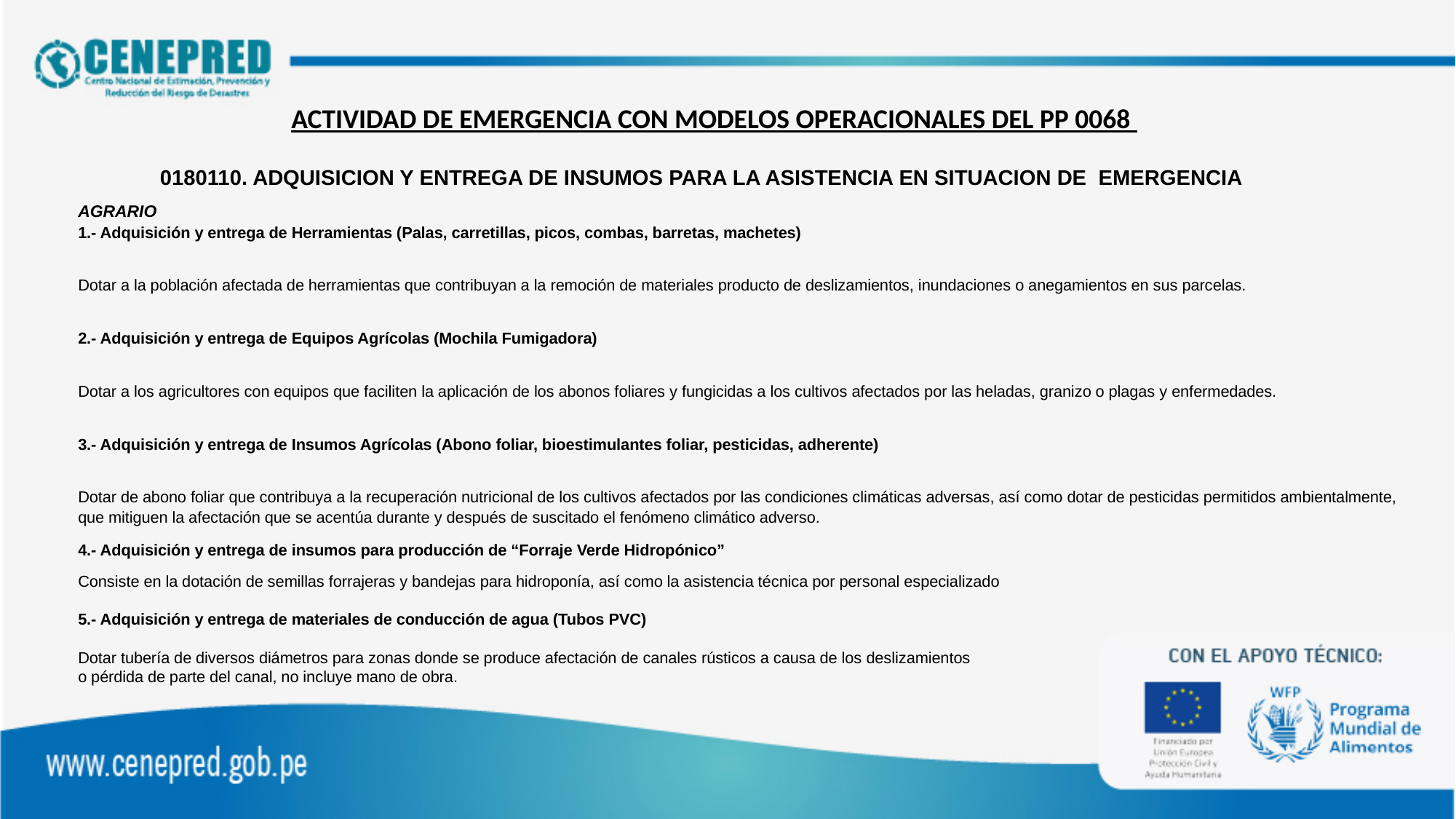

ACTIVIDAD DE EMERGENCIA CON MODELOS OPERACIONALES DEL PP 0068

0180110. ADQUISICION Y ENTREGA DE INSUMOS PARA LA ASISTENCIA EN SITUACION DE  EMERGENCIA
AGRARIO
1.- Adquisición y entrega de Herramientas (Palas, carretillas, picos, combas, barretas, machetes)
Dotar a la población afectada de herramientas que contribuyan a la remoción de materiales producto de deslizamientos, inundaciones o anegamientos en sus parcelas.
2.- Adquisición y entrega de Equipos Agrícolas (Mochila Fumigadora)
Dotar a los agricultores con equipos que faciliten la aplicación de los abonos foliares y fungicidas a los cultivos afectados por las heladas, granizo o plagas y enfermedades.
3.- Adquisición y entrega de Insumos Agrícolas (Abono foliar, bioestimulantes foliar, pesticidas, adherente)
Dotar de abono foliar que contribuya a la recuperación nutricional de los cultivos afectados por las condiciones climáticas adversas, así como dotar de pesticidas permitidos ambientalmente, que mitiguen la afectación que se acentúa durante y después de suscitado el fenómeno climático adverso.
4.- Adquisición y entrega de insumos para producción de “Forraje Verde Hidropónico”
Consiste en la dotación de semillas forrajeras y bandejas para hidroponía, así como la asistencia técnica por personal especializado
5.- Adquisición y entrega de materiales de conducción de agua (Tubos PVC)
Dotar tubería de diversos diámetros para zonas donde se produce afectación de canales rústicos a causa de los deslizamientos
o pérdida de parte del canal, no incluye mano de obra.